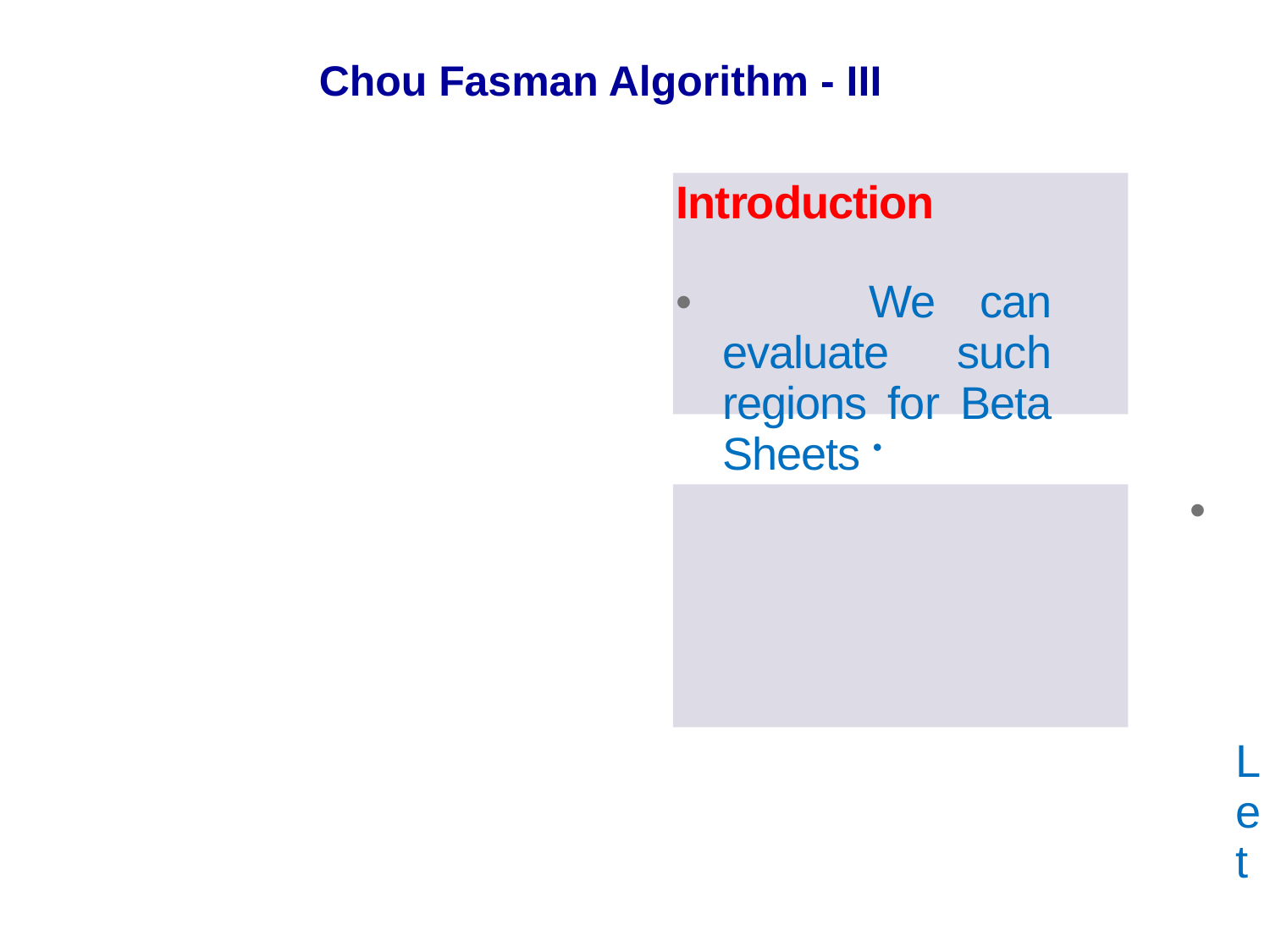

Chou Fasman Algorithm - III
Introduction
•    We can evaluate such regions for Beta Sheets •
•    Let us see step by stop how to find a beta sheet and how to differentiate them from alpha helices